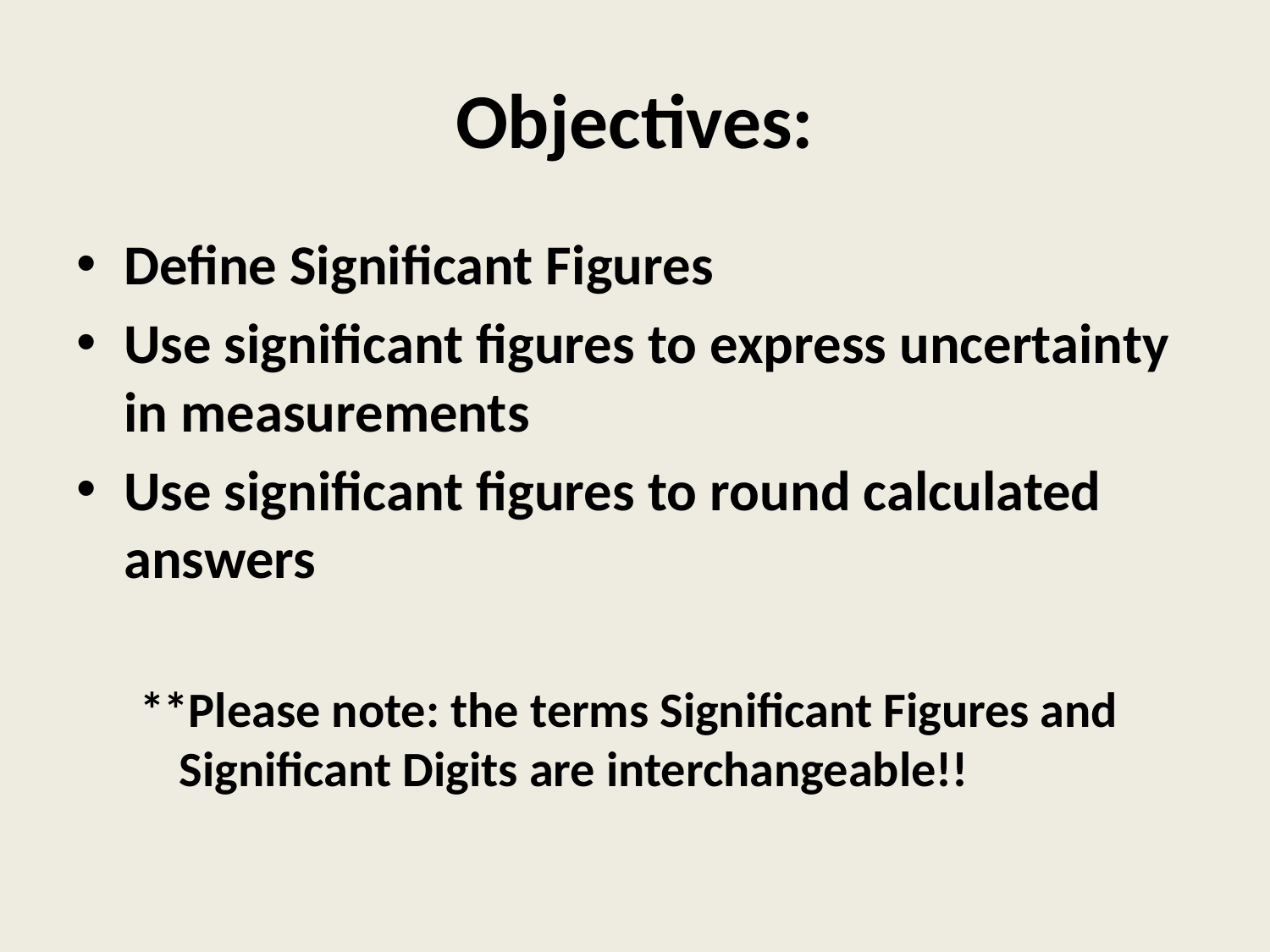

# Objectives:
Define Significant Figures
Use significant figures to express uncertainty in measurements
Use significant figures to round calculated answers

**Please note: the terms Significant Figures and Significant Digits are interchangeable!!